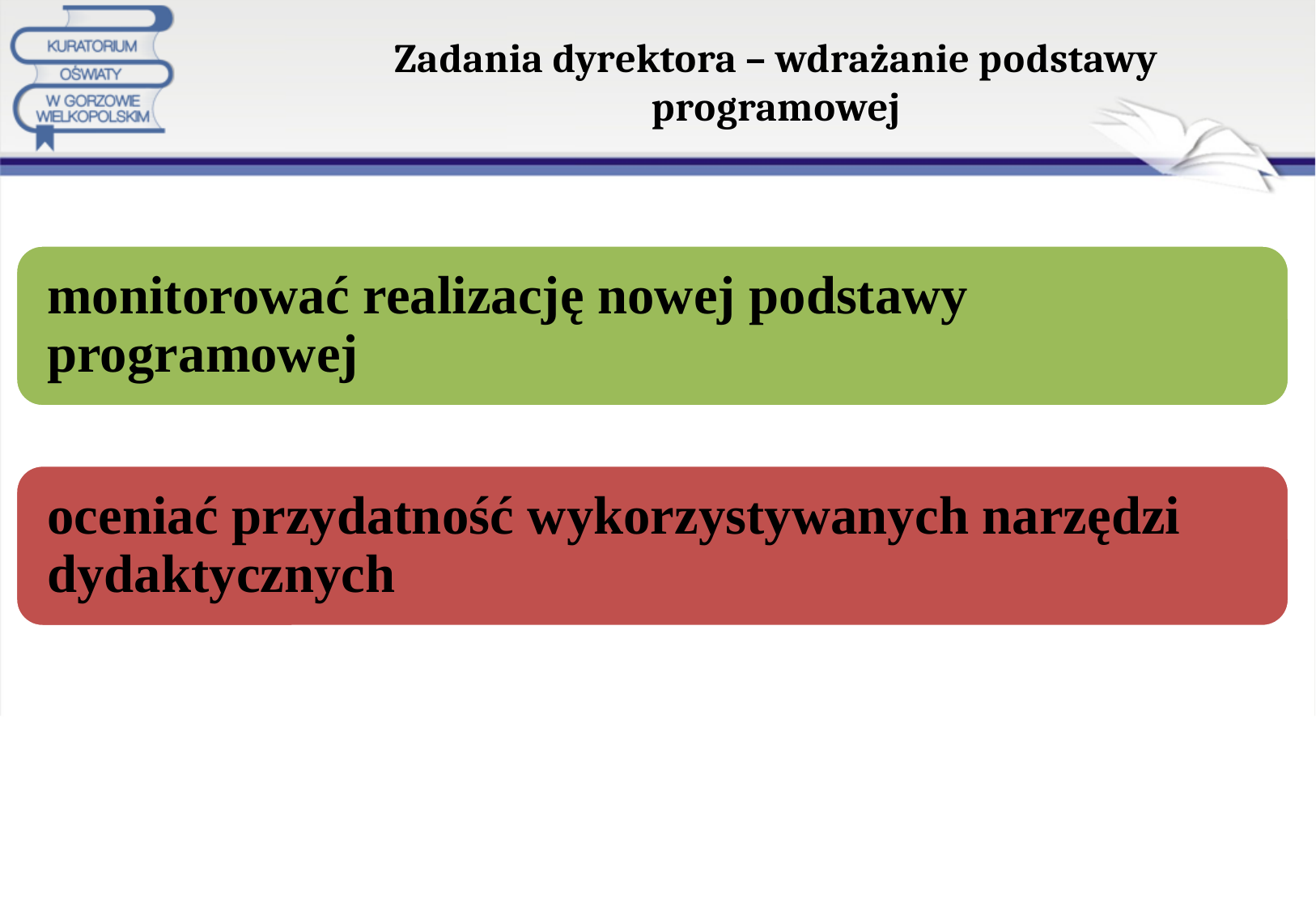

# Zadania dyrektora – wdrażanie podstawy programowej

oceniać przydatność wykorzystywanych narzędzi dydaktycznych
monitorować realizację nowej podstawy programowej